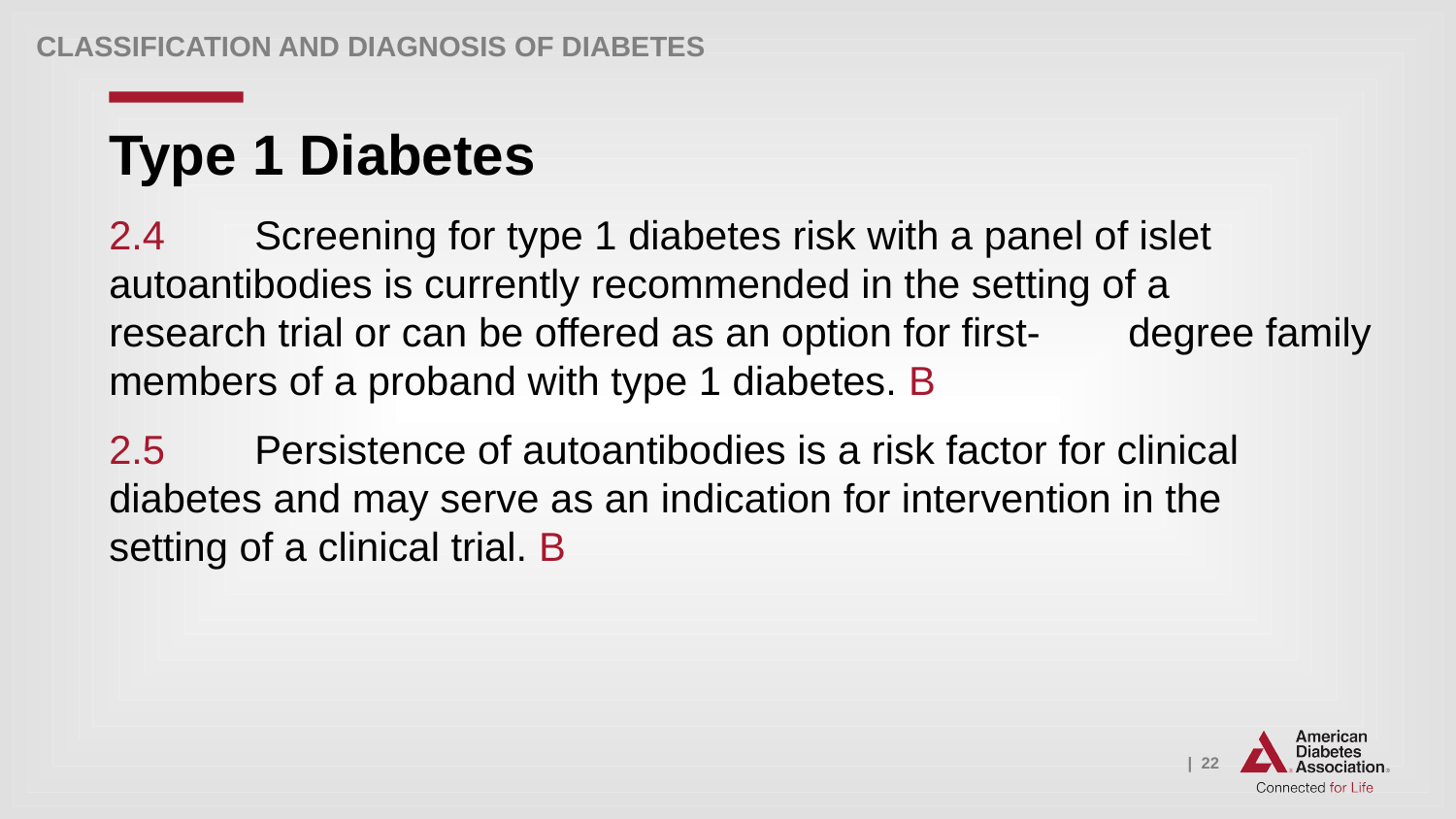

Classification and Diagnosis of Diabetes
# Type 1 Diabetes
2.4 	Screening for type 1 diabetes risk with a panel of islet 	autoantibodies is currently recommended in the setting of a 	research trial or can be offered as an option for first-	degree family members of a proband with type 1 diabetes. B
2.5 	Persistence of autoantibodies is a risk factor for clinical 	diabetes and may serve as an indication for intervention in the 	setting of a clinical trial. B